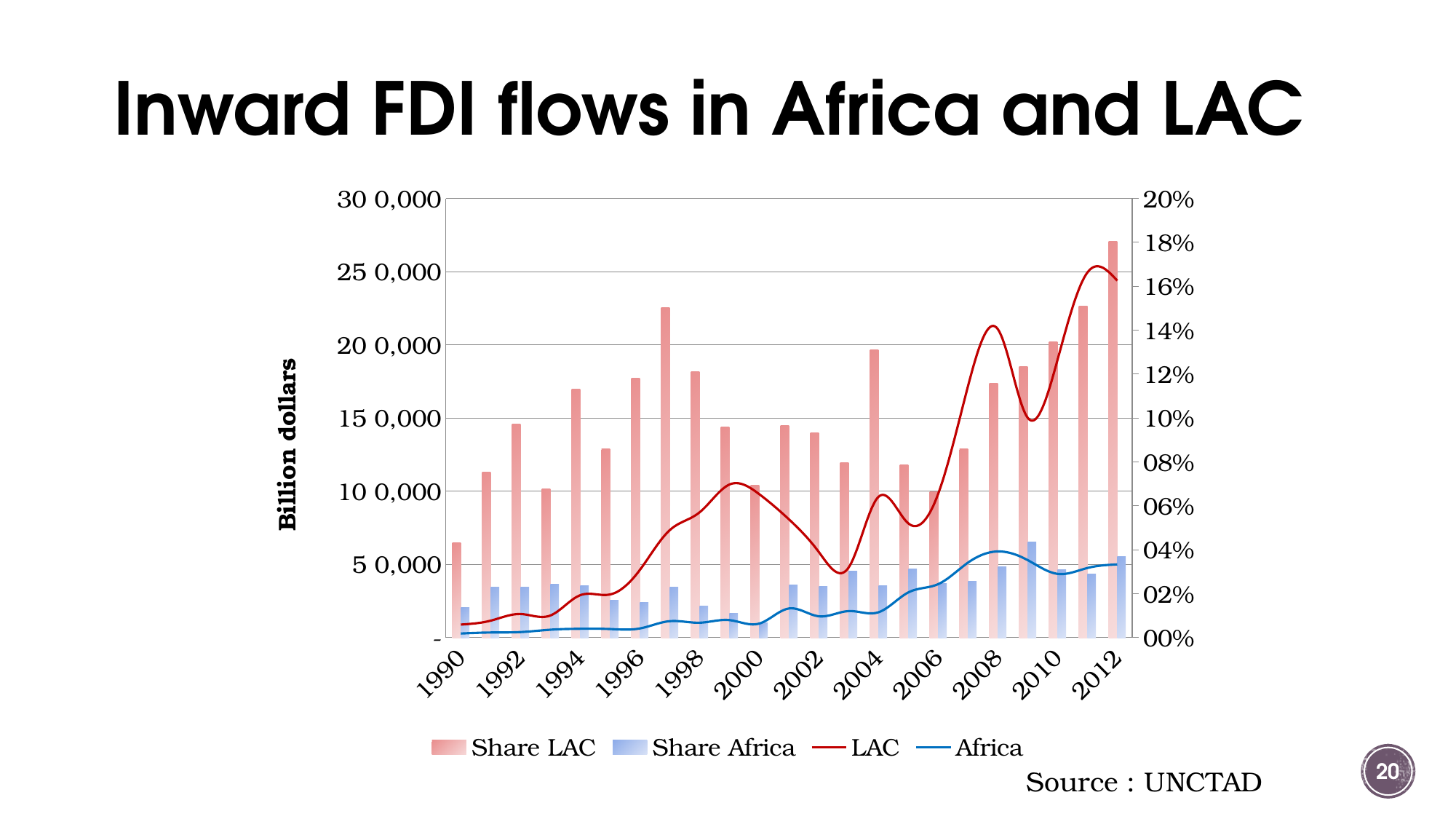

# Inward FDI flows in Africa and LAC

### Chart

| Category | Share LAC | Share Africa | LAC | Africa |
|---|---|---|---|---|
20
Source : UNCTAD